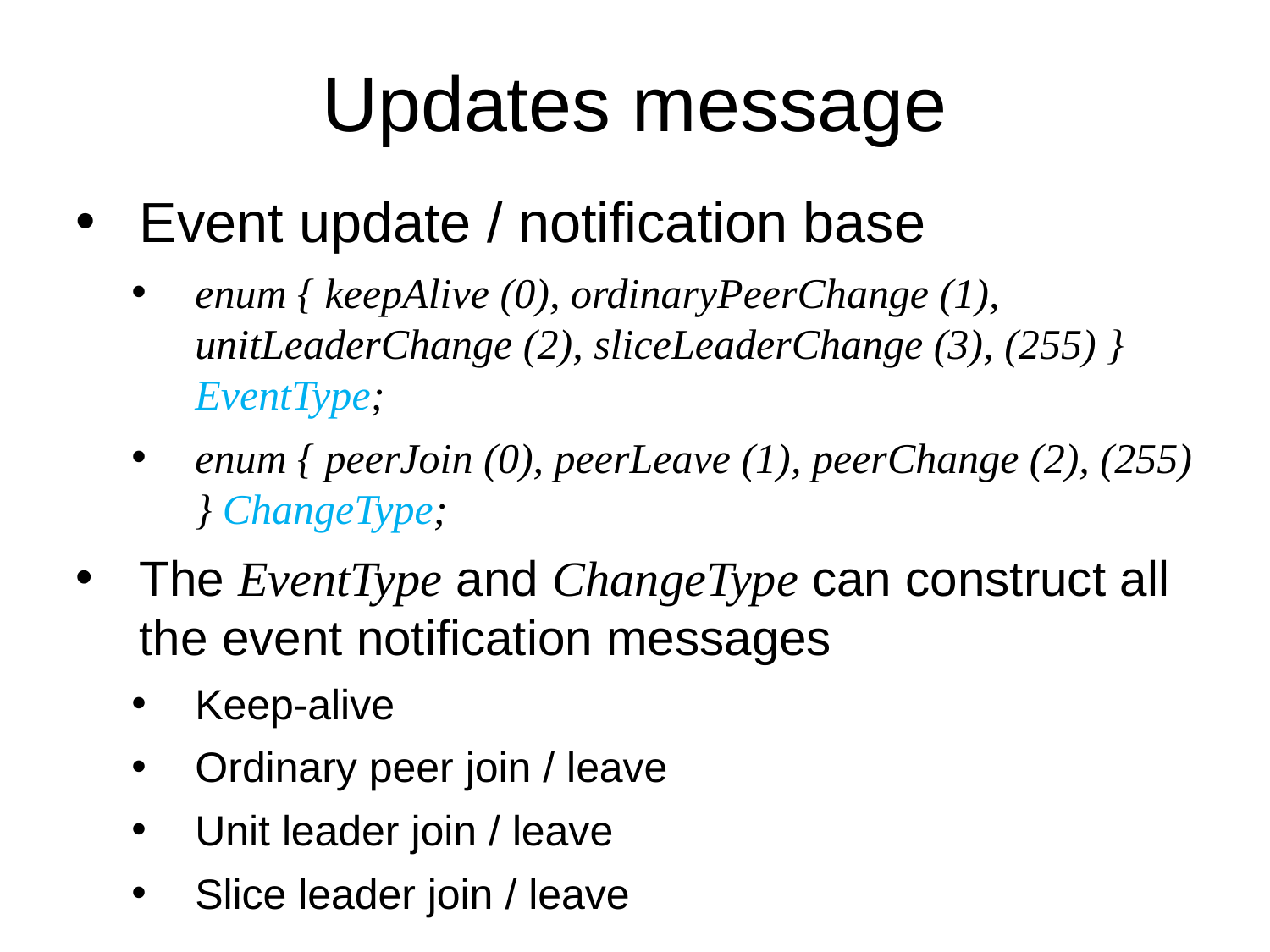

# Updates message
Event update / notification base
enum { keepAlive (0), ordinaryPeerChange (1), unitLeaderChange (2), sliceLeaderChange (3), (255) } EventType;
enum { peerJoin (0), peerLeave (1), peerChange (2), (255) } ChangeType;
The EventType and ChangeType can construct all the event notification messages
Keep-alive
Ordinary peer join / leave
Unit leader join / leave
Slice leader join / leave